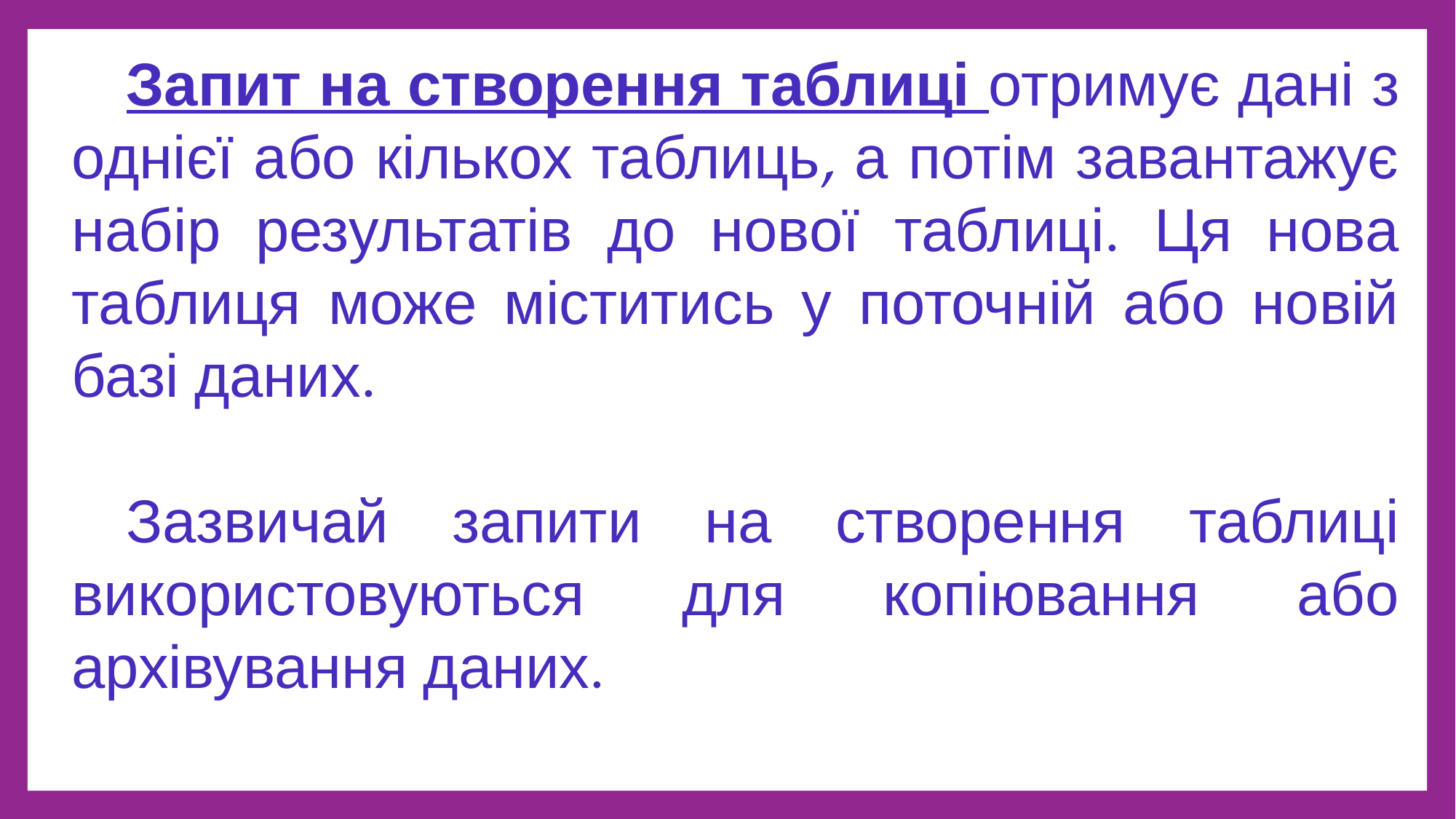

Запит на створення таблиці отримує дані з однієї або кількох таблиць, а потім завантажує набір результатів до нової таблиці. Ця нова таблиця може міститись у поточній або новій базі даних.

Зазвичай запити на створення таблиці використовуються для копіювання або архівування даних.